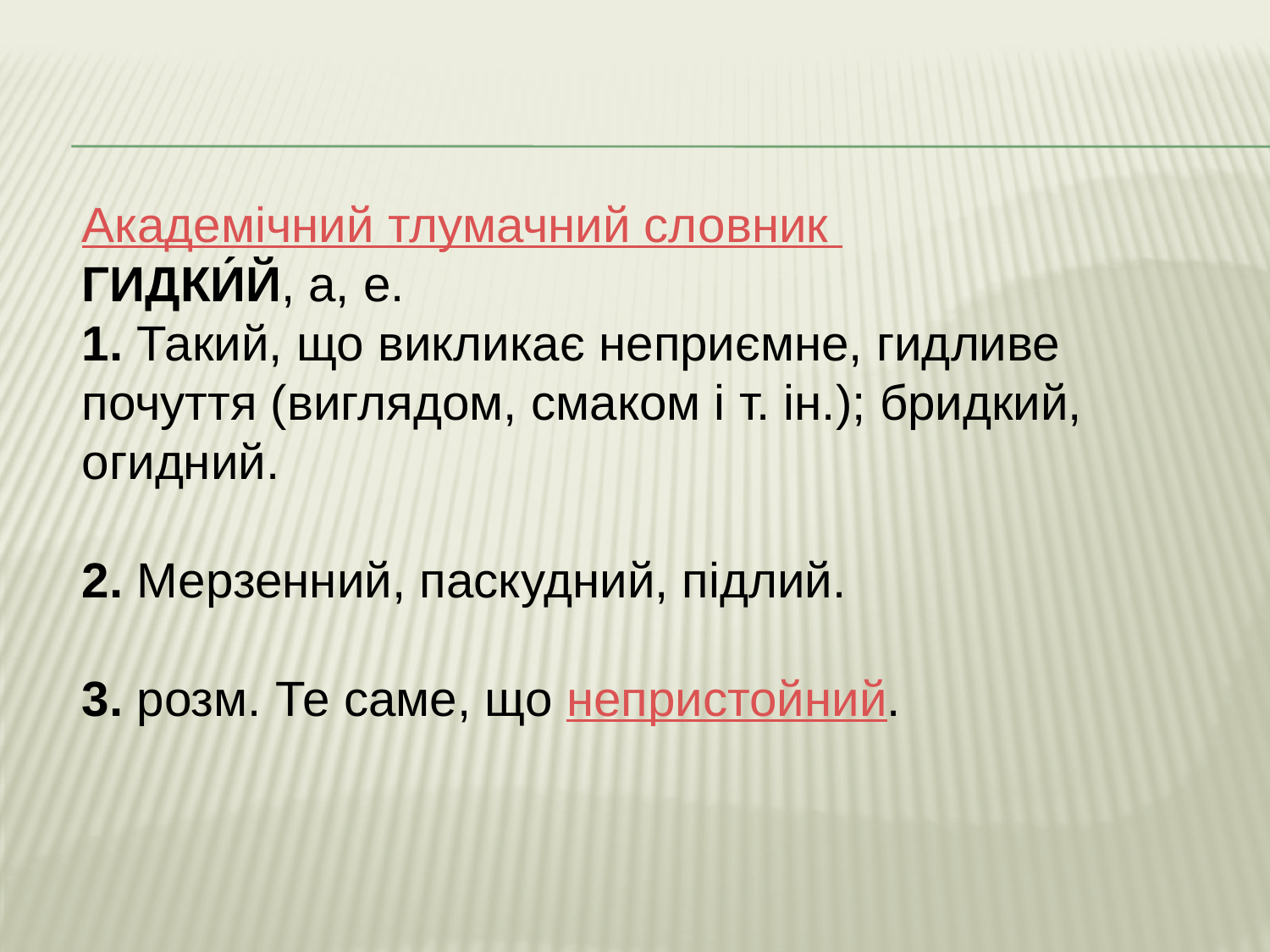

Академічний тлумачний словник
ГИДКИ́Й, а, е.
1. Такий, що викликає неприємне, гидливе почуття (виглядом, смаком і т. ін.); бридкий, огидний.

2. Мерзенний, паскудний, підлий.

3. розм. Те саме, що непристойний.